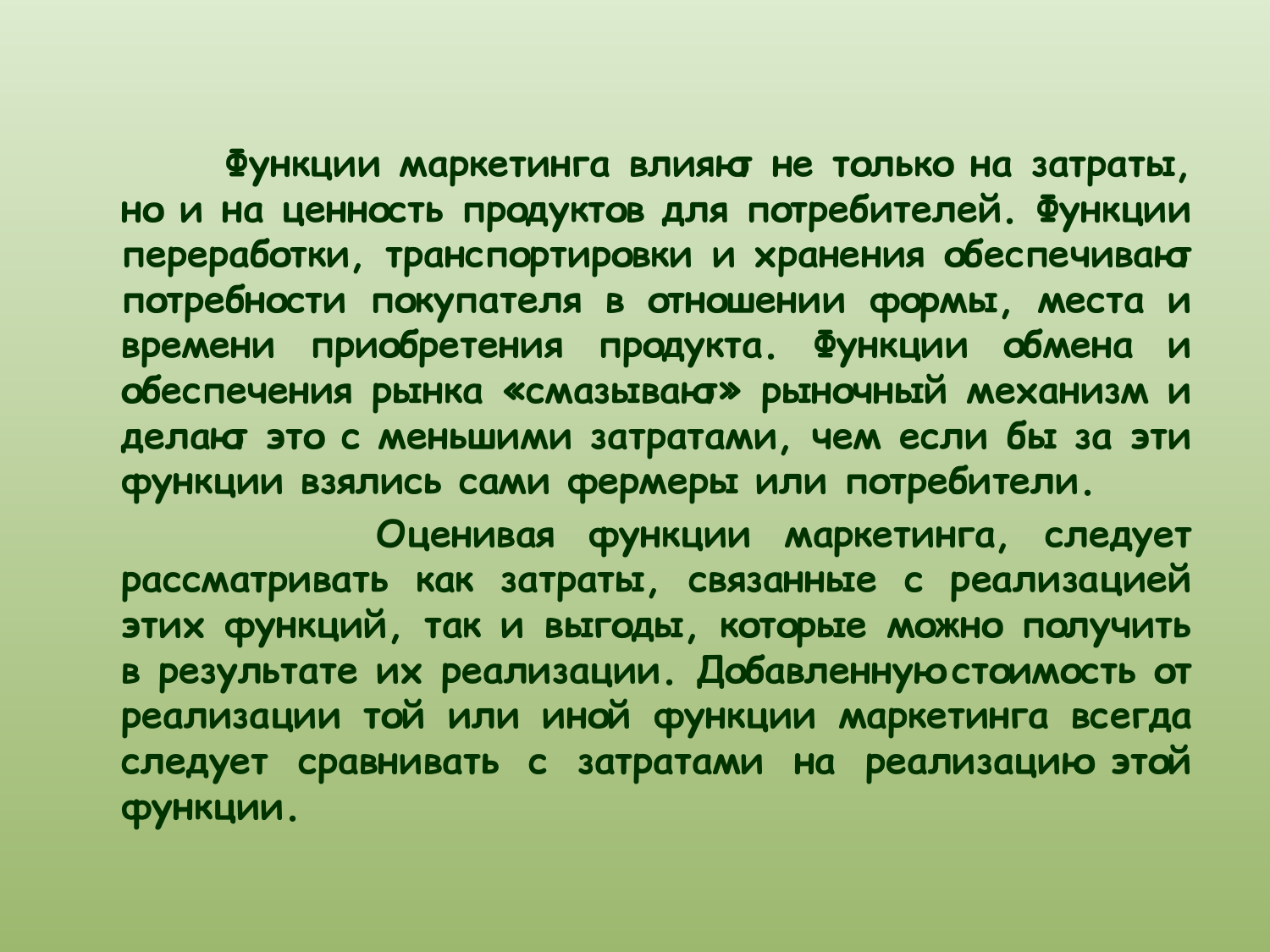

Функции маркетинга влияют не только на затраты, но и на ценность продуктов для потребителей. Функции переработки, транспортировки и хранения обеспечивают потребности покупателя в отношении формы, места и времени приобретения продукта. Функции обмена и обеспечения рынка «смазывают» рыночный механизм и делают это с меньшими затратами, чем если бы за эти функции взялись сами фермеры или потребители.
         Оценивая функции маркетинга, следует рассматривать как затраты, связанные с реализацией этих функций, так и выгоды, которые можно получить в результате их реализации. Добавленную стоимость от реализации той или иной функции маркетинга всегда следует сравнивать с затратами на реализацию этой функции.